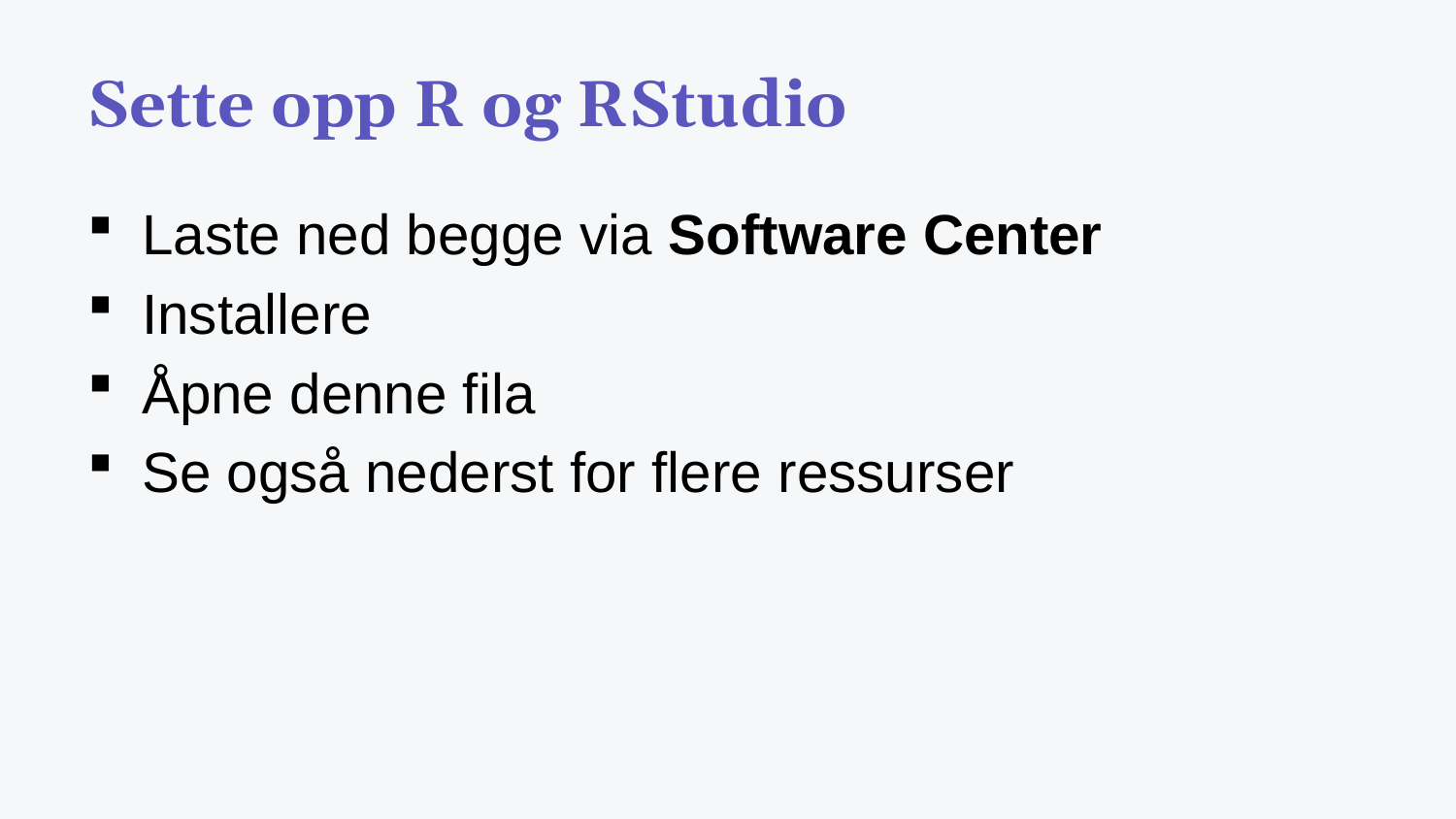

# Sette opp R og RStudio
Laste ned begge via Software Center
Installere
Åpne denne fila
Se også nederst for flere ressurser